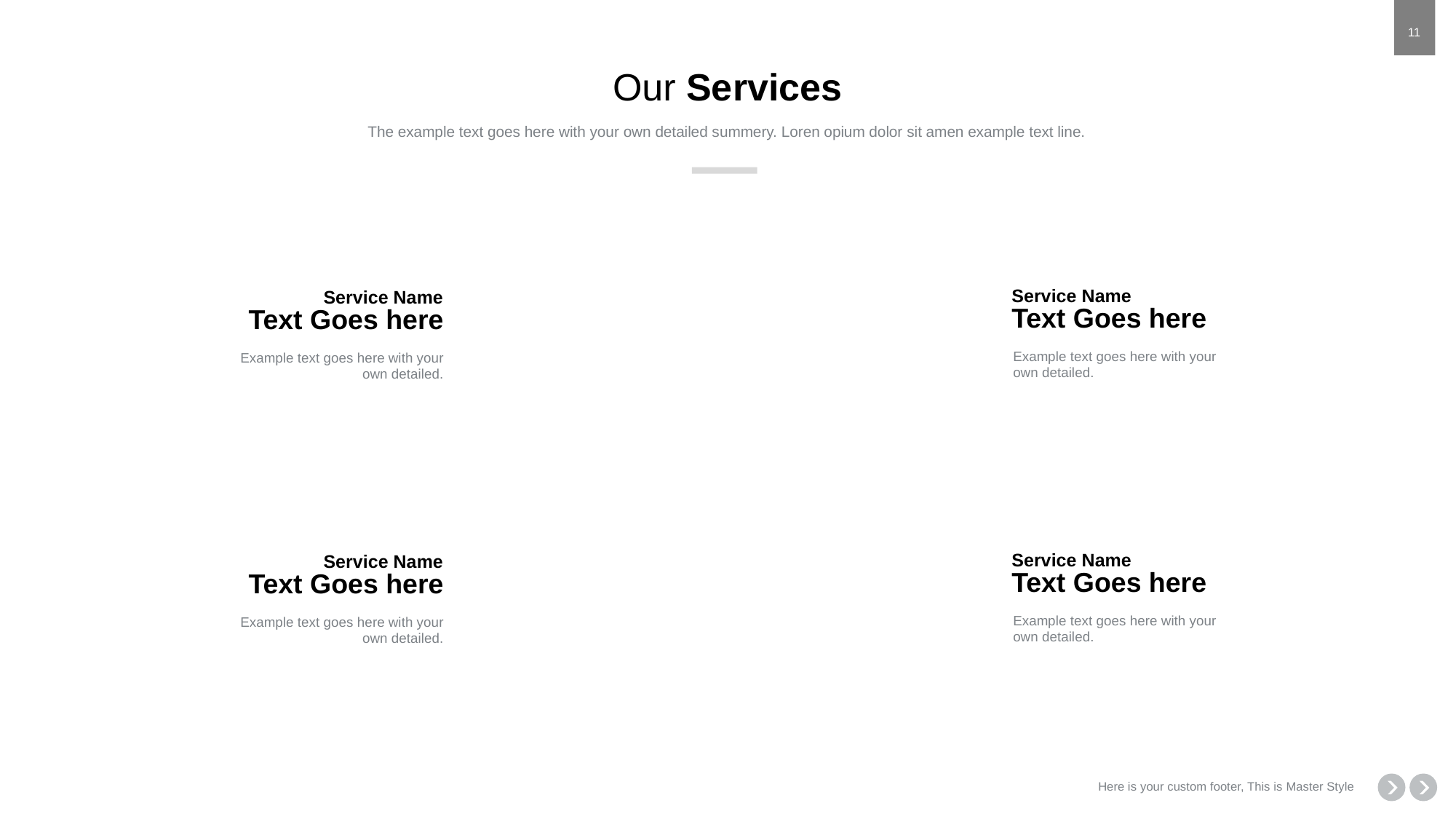

# Our Services
The example text goes here with your own detailed summery. Loren opium dolor sit amen example text line.

Service Name
Text Goes here
Example text goes here with your own detailed.

Service Name
Text Goes here
Example text goes here with your own detailed.

Service Name
Text Goes here
Example text goes here with your own detailed.
Service Name
Text Goes here
Example text goes here with your own detailed.
Here is your custom footer, This is Master Style